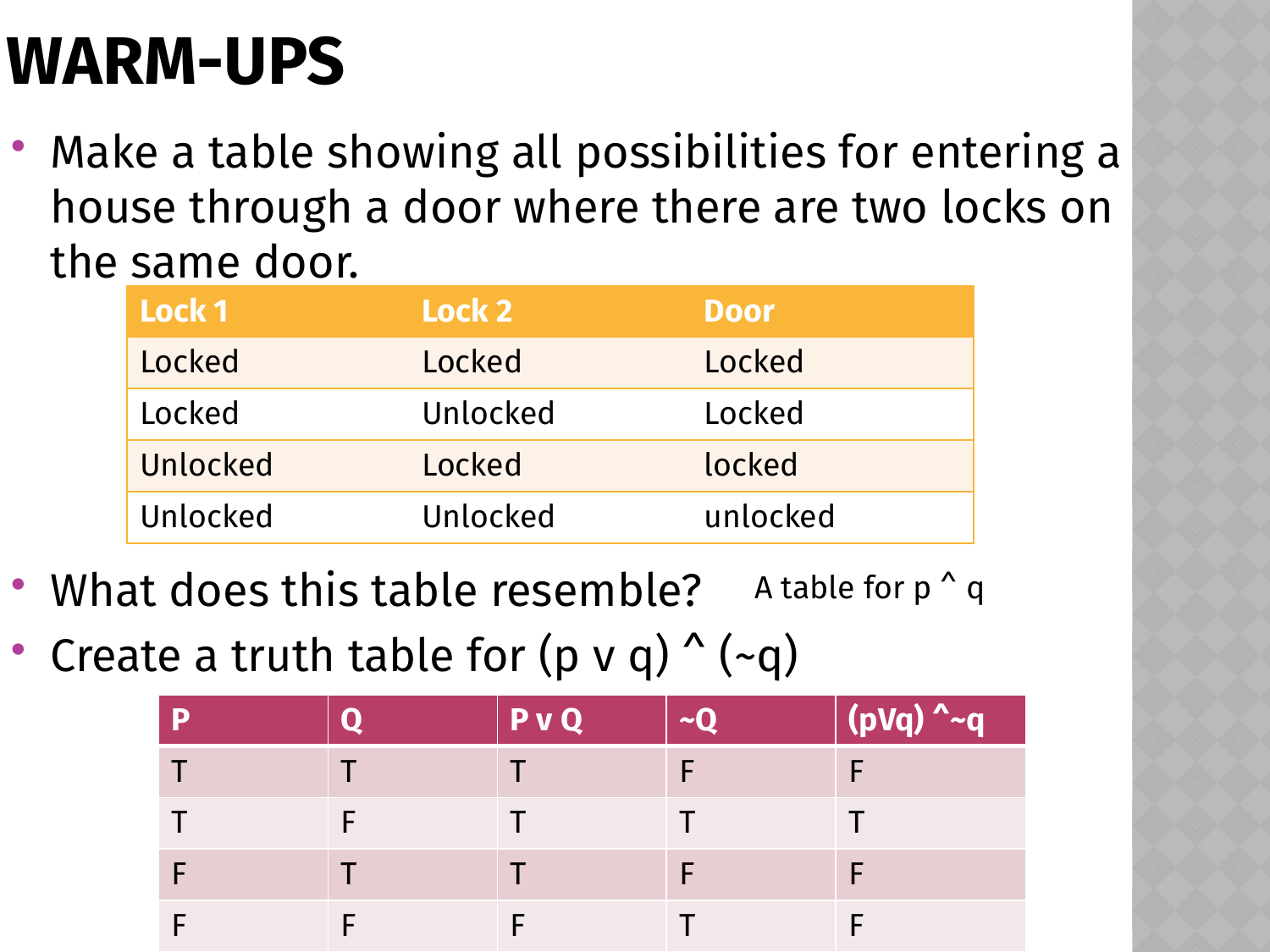

# Warm-ups
Make a table showing all possibilities for entering a house through a door where there are two locks on the same door.

What does this table resemble?
Create a truth table for (p v q) ^ (~q)

| Lock 1 | Lock 2 | Door |
| --- | --- | --- |
| Locked | Locked | Locked |
| Locked | Unlocked | Locked |
| Unlocked | Locked | locked |
| Unlocked | Unlocked | unlocked |
A table for p ^ q
| P | Q | P v Q | ~Q | (pVq) ^~q |
| --- | --- | --- | --- | --- |
| T | T | T | F | F |
| T | F | T | T | T |
| F | T | T | F | F |
| F | F | F | T | F |